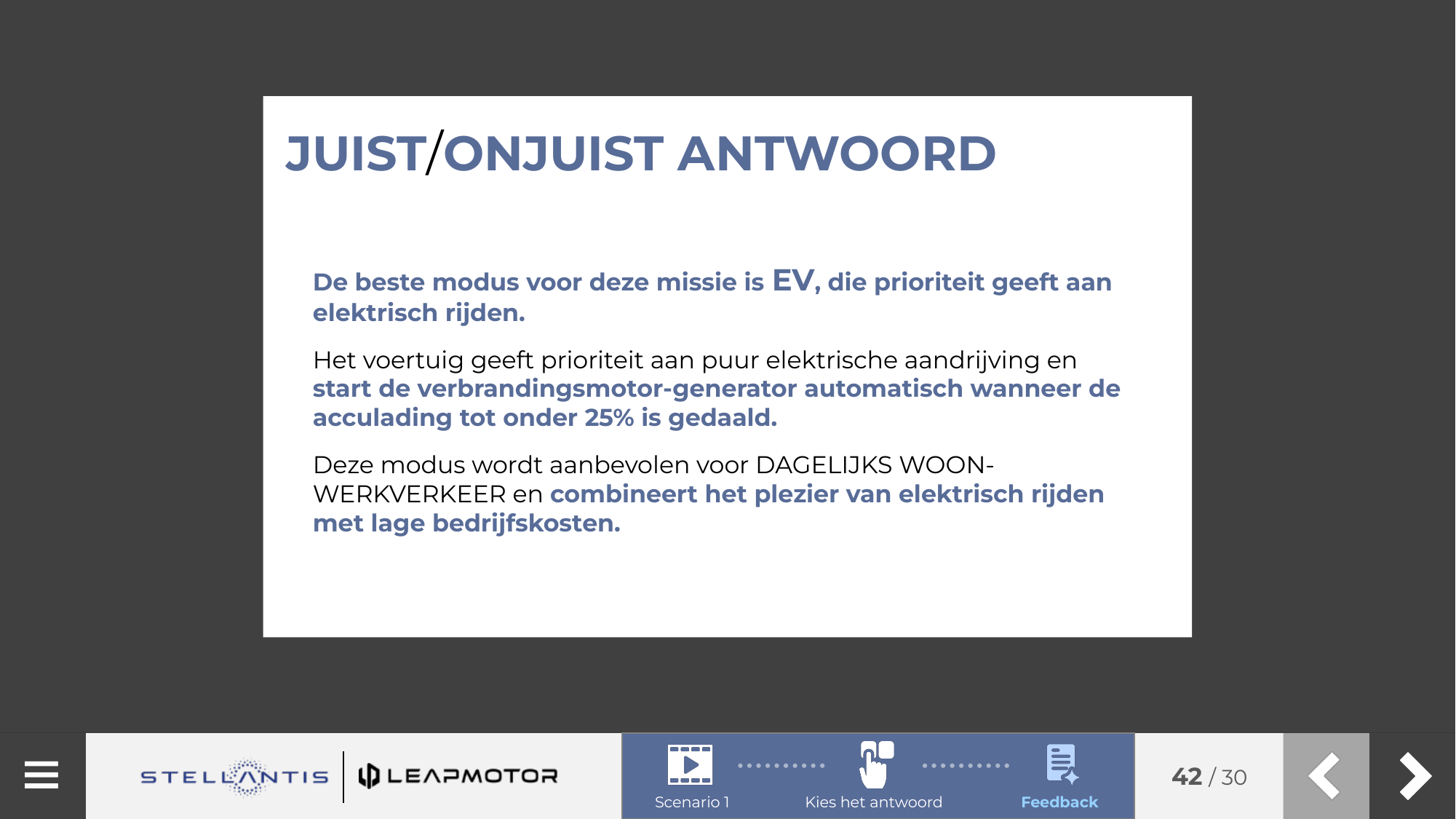

Juist/onjuist antwoord
De beste modus voor deze missie is EV, die prioriteit geeft aan elektrisch rijden.
Het voertuig geeft prioriteit aan puur elektrische aandrijving en start de verbrandingsmotor-generator automatisch wanneer de acculading tot onder 25% is gedaald.
Deze modus wordt aanbevolen voor DAGELIJKS WOON-WERKVERKEER en combineert het plezier van elektrisch rijden met lage bedrijfskosten.

Scenario 1